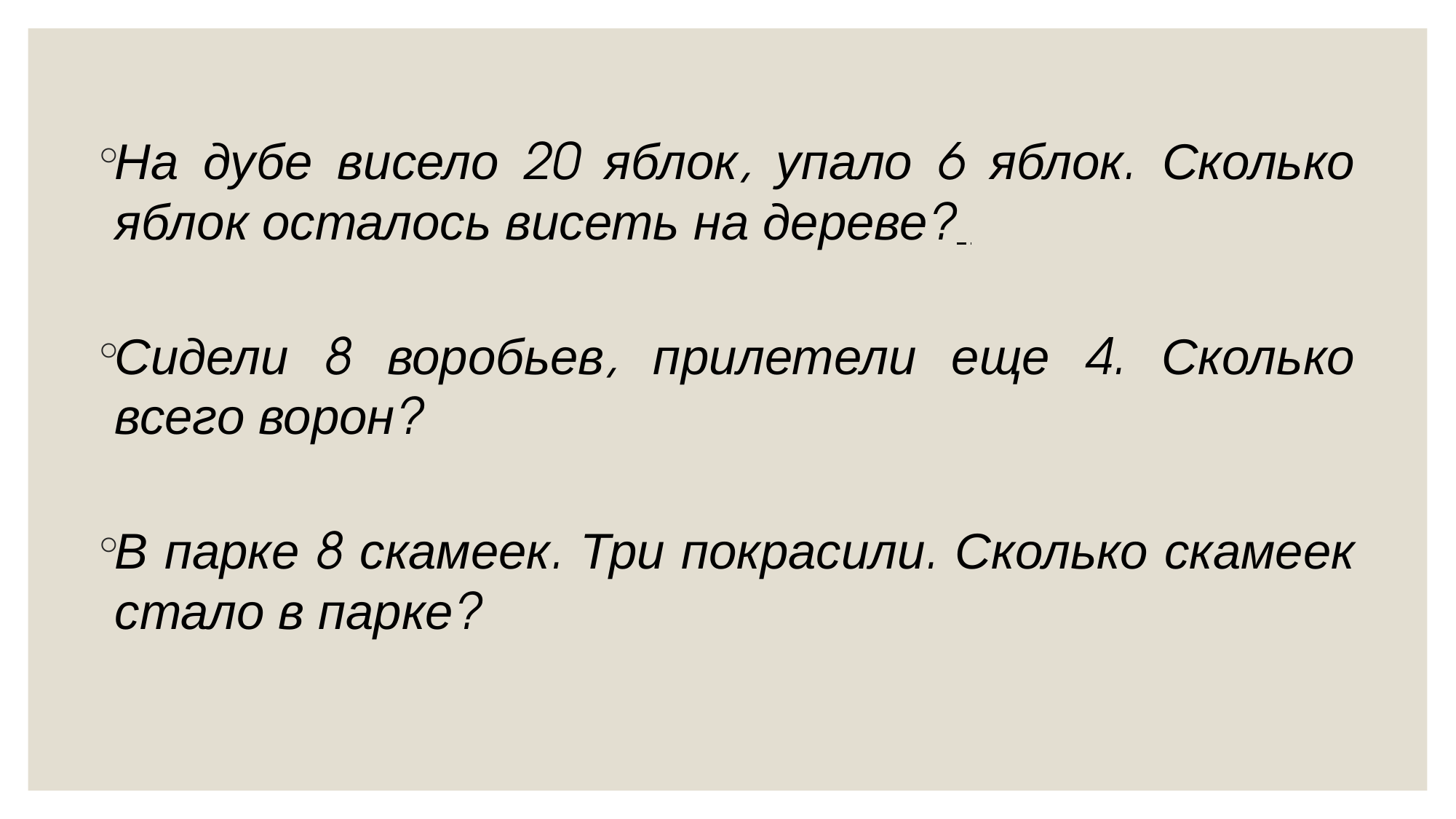

На дубе висело 20 яблок, упало 6 яблок. Сколько яблок осталось висеть на дереве?

Сидели 8 воробьев, прилетели еще 4. Сколько всего ворон?

В парке 8 скамеек. Три покрасили. Сколько скамеек стало в парке?